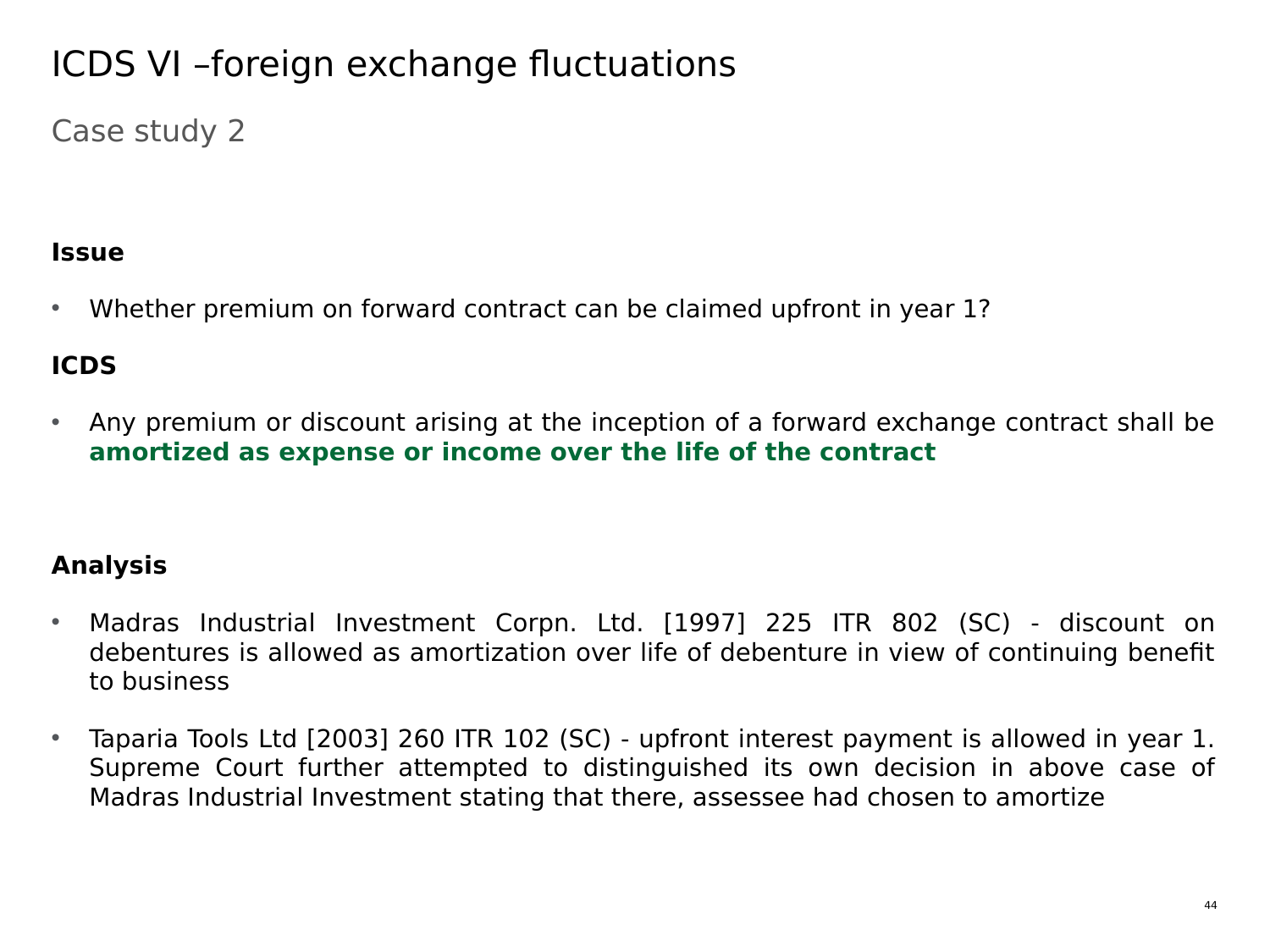

# ICDS VI –foreign exchange fluctuations
Case study 2
Issue
Whether premium on forward contract can be claimed upfront in year 1?
ICDS
Any premium or discount arising at the inception of a forward exchange contract shall be amortized as expense or income over the life of the contract

Analysis
Madras Industrial Investment Corpn. Ltd. [1997] 225 ITR 802 (SC) - discount on debentures is allowed as amortization over life of debenture in view of continuing benefit to business
Taparia Tools Ltd [2003] 260 ITR 102 (SC) - upfront interest payment is allowed in year 1. Supreme Court further attempted to distinguished its own decision in above case of Madras Industrial Investment stating that there, assessee had chosen to amortize